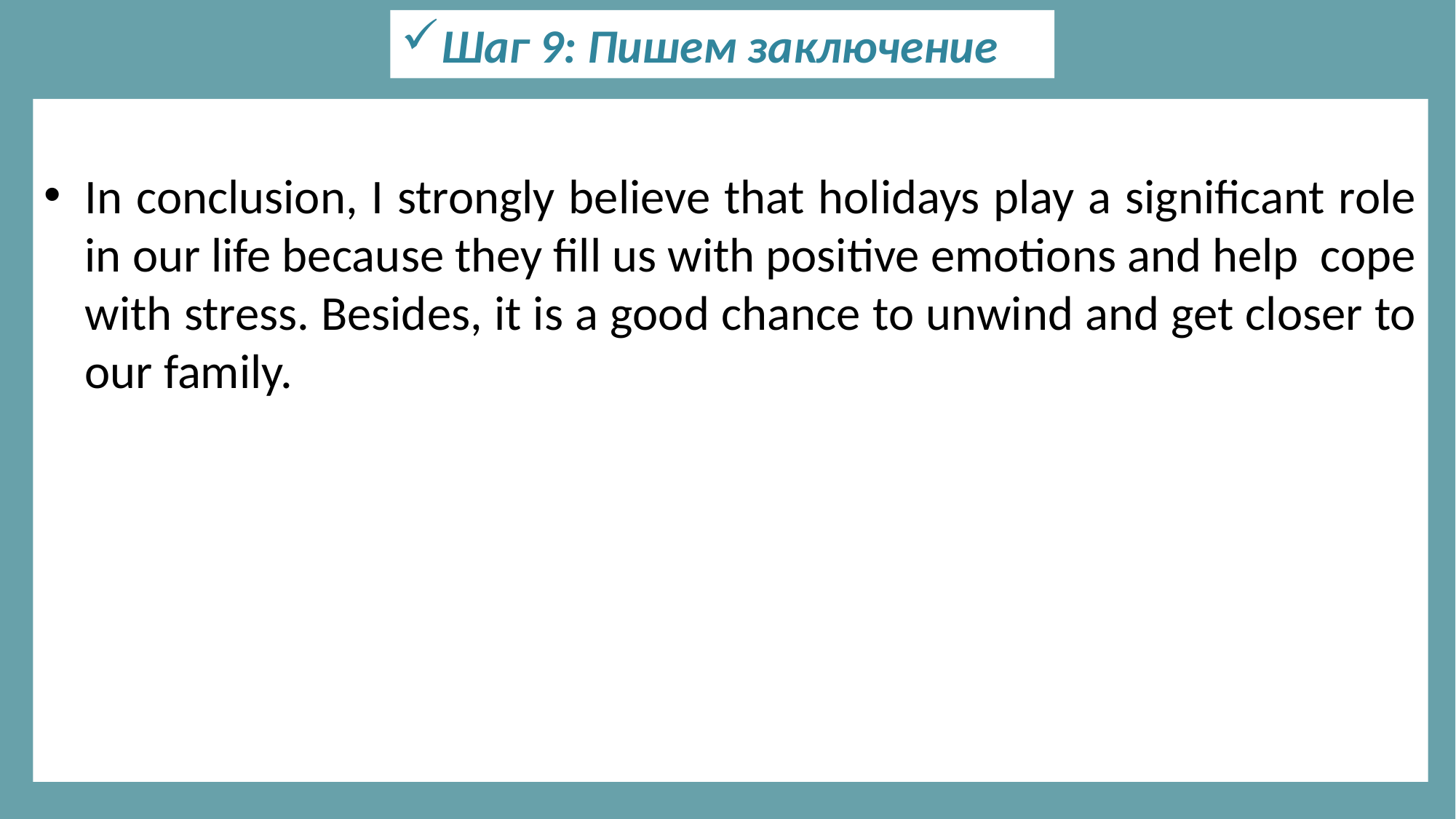

Шаг 9: Пишем заключение

In conclusion, I strongly believe that holidays play a significant role in our life because they fill us with positive emotions and help  cope with stress. Besides, it is a good chance to unwind and get closer to our family.